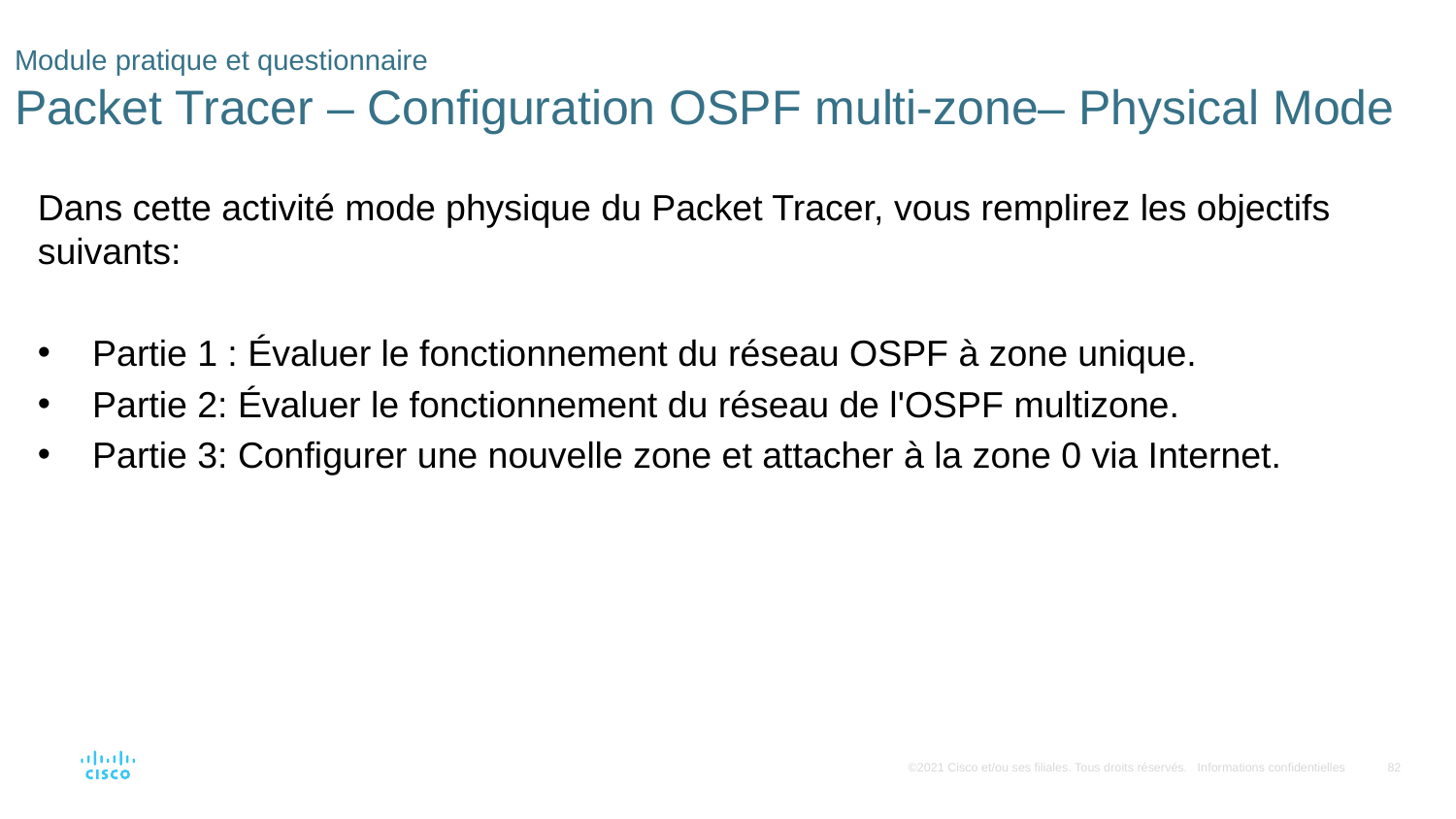

# Module pratique et questionnaire Packet Tracer – Configuration OSPF multi-zone– Physical Mode
Dans cette activité mode physique du Packet Tracer, vous remplirez les objectifs suivants:

Partie 1 : Évaluer le fonctionnement du réseau OSPF à zone unique.
Partie 2: Évaluer le fonctionnement du réseau de l'OSPF multizone.
Partie 3: Configurer une nouvelle zone et attacher à la zone 0 via Internet.